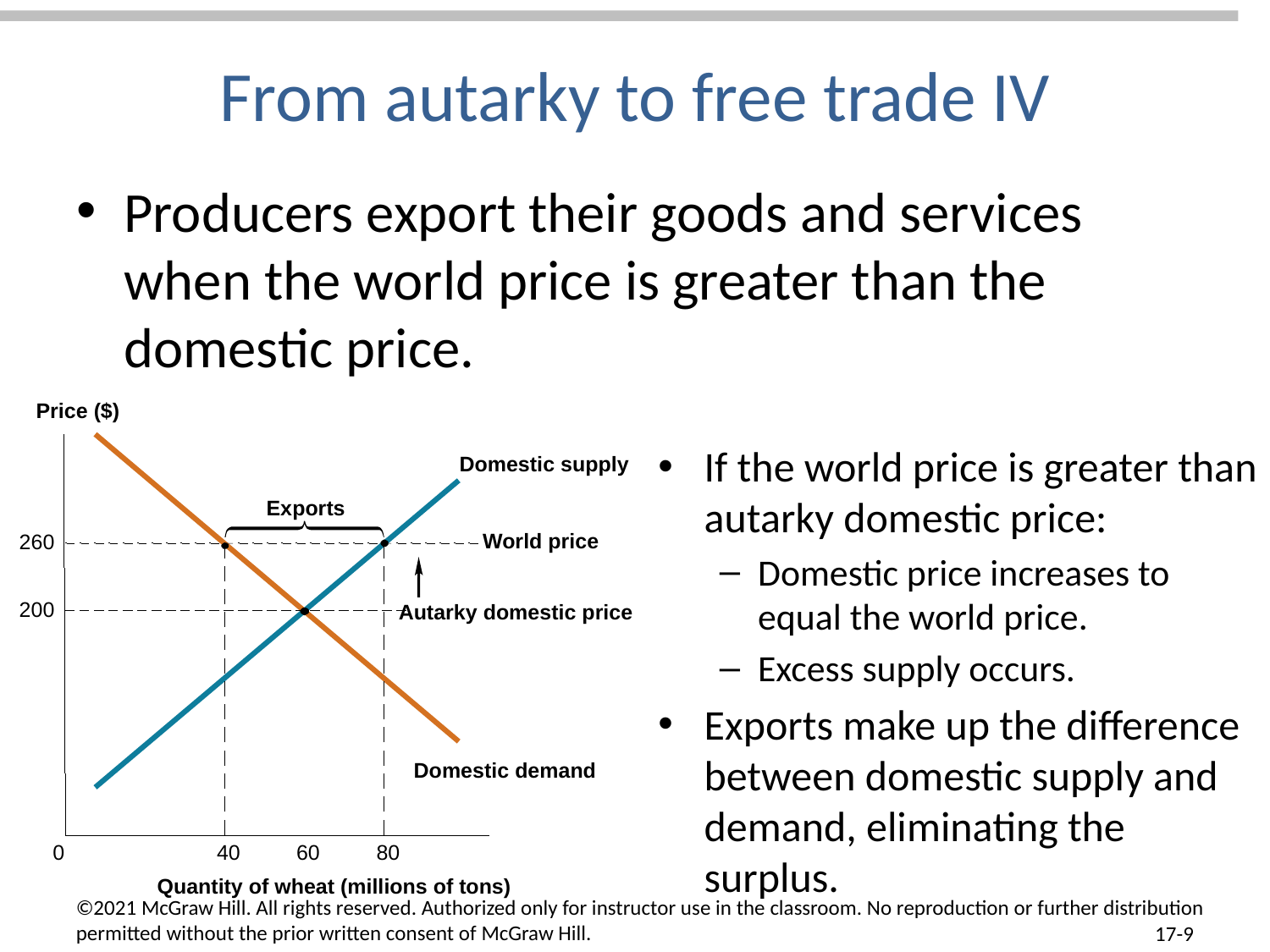

# From autarky to free trade IV
Producers export their goods and services when the world price is greater than the domestic price.
Price ($)
If the world price is greater than autarky domestic price:
Domestic price increases to equal the world price.
Excess supply occurs.
Exports make up the difference between domestic supply and demand, eliminating the surplus.

Domestic supply

Exports

World price
260

200
Autarky domestic price

Domestic demand

0
40
60
80
Quantity of wheat (millions of tons)